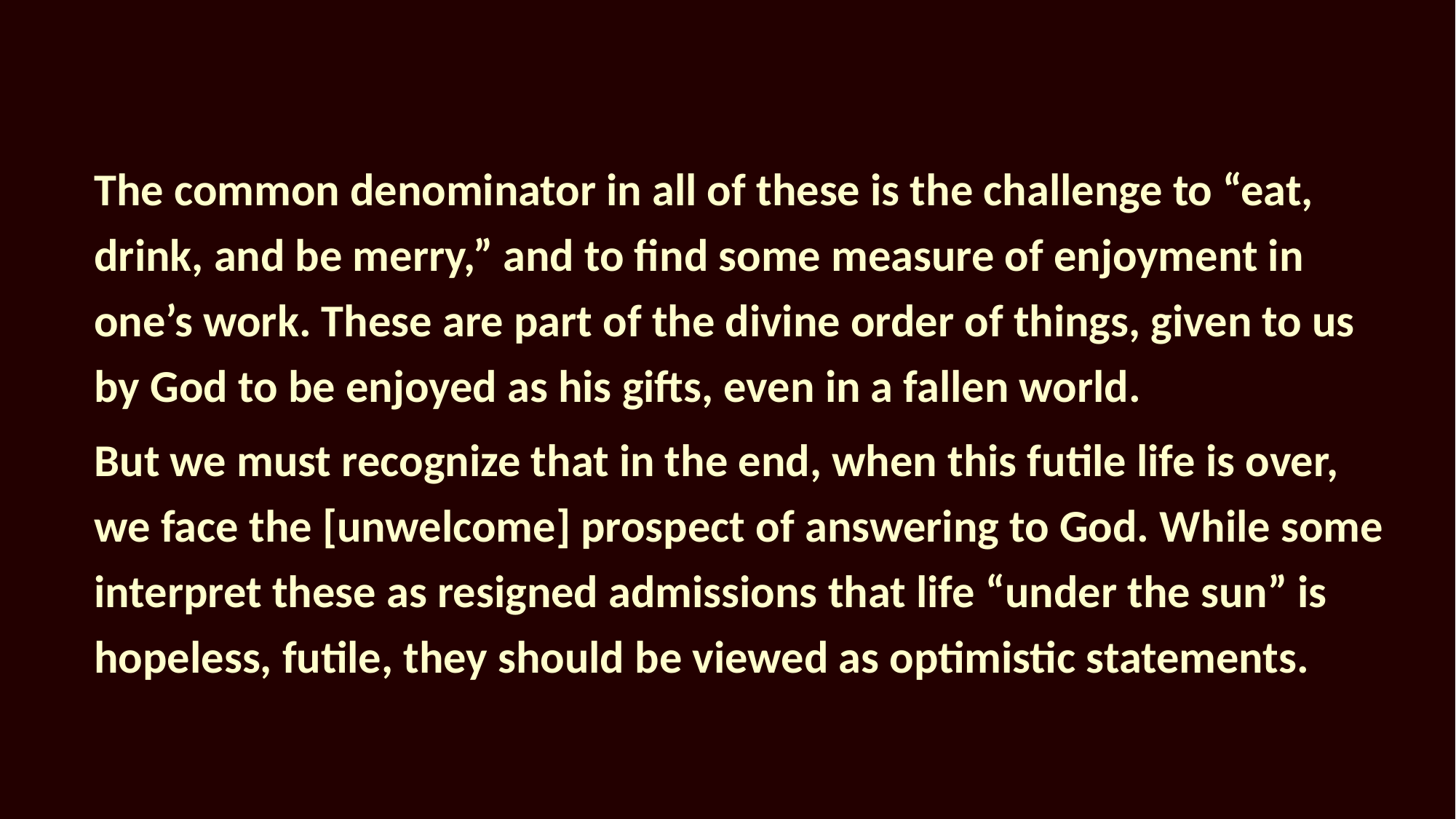

The common denominator in all of these is the challenge to “eat, drink, and be merry,” and to find some measure of enjoyment in one’s work. These are part of the divine order of things, given to us by God to be enjoyed as his gifts, even in a fallen world.
But we must recognize that in the end, when this futile life is over, we face the [unwelcome] prospect of answering to God. While some interpret these as resigned admissions that life “under the sun” is hopeless, futile, they should be viewed as optimistic statements.